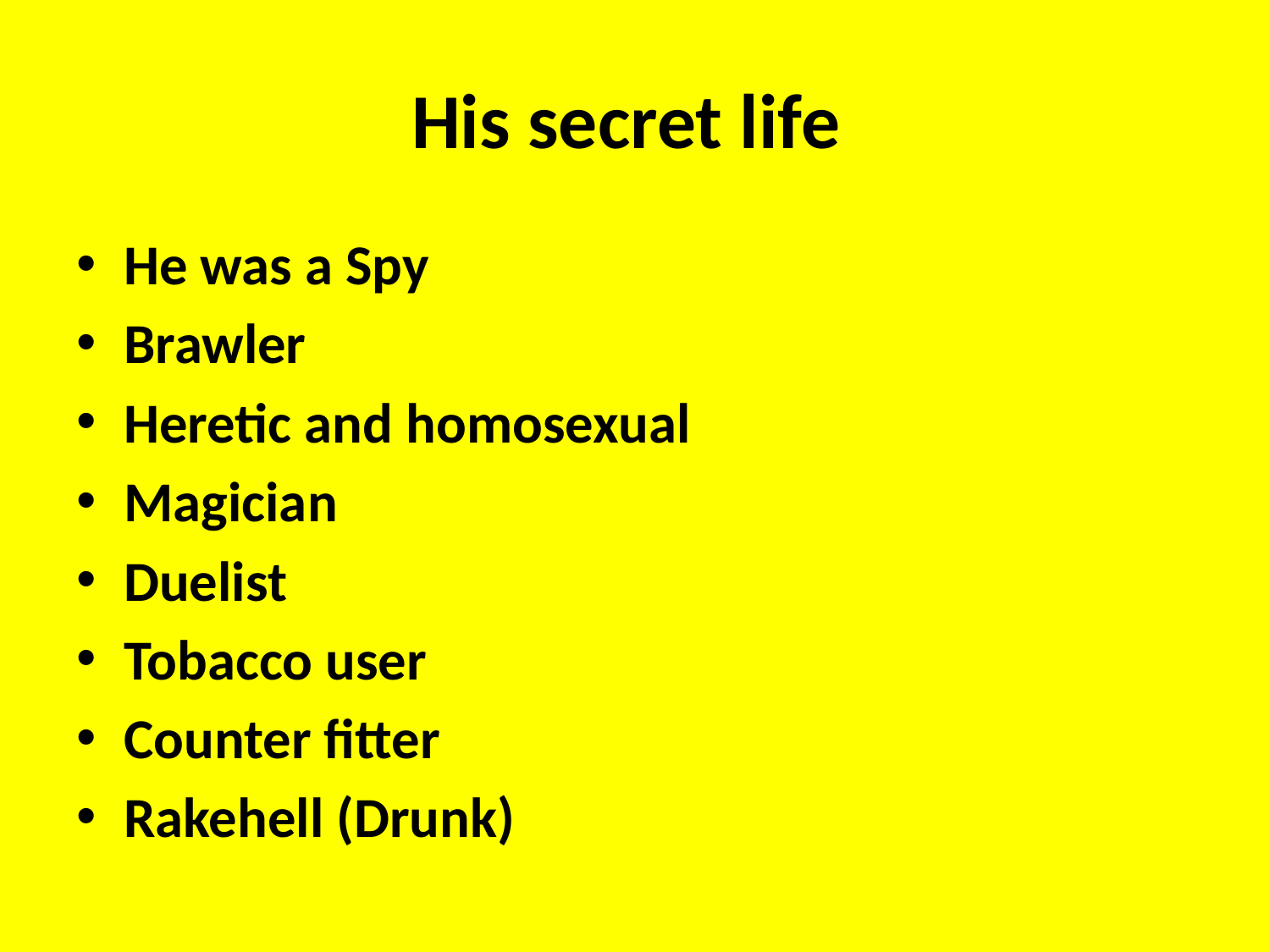

# His secret life
He was a Spy
Brawler
Heretic and homosexual
Magician
Duelist
Tobacco user
Counter fitter
Rakehell (Drunk)